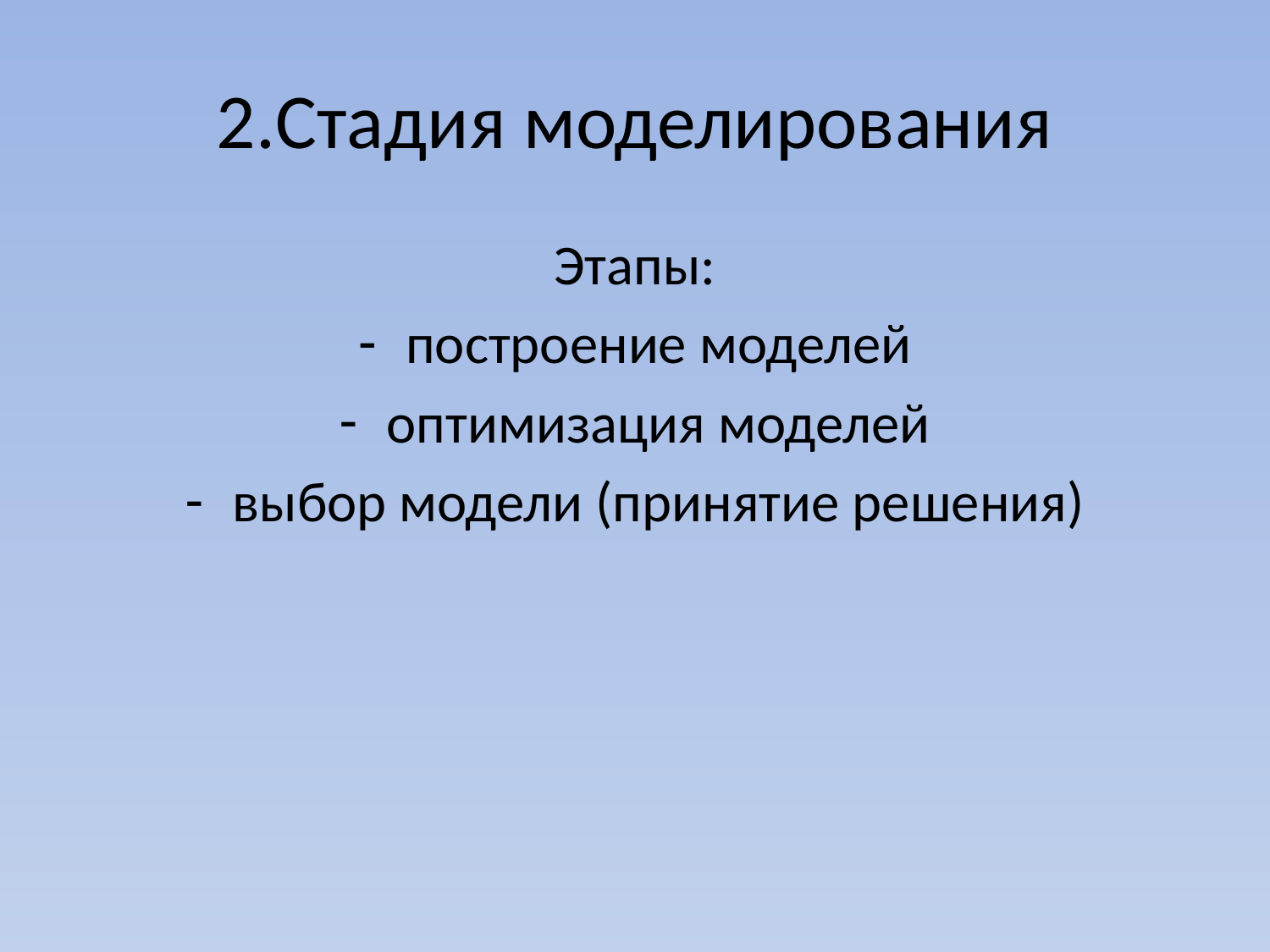

# 2.Стадия моделирования
Этапы:
построение моделей
оптимизация моделей
выбор модели (принятие решения)